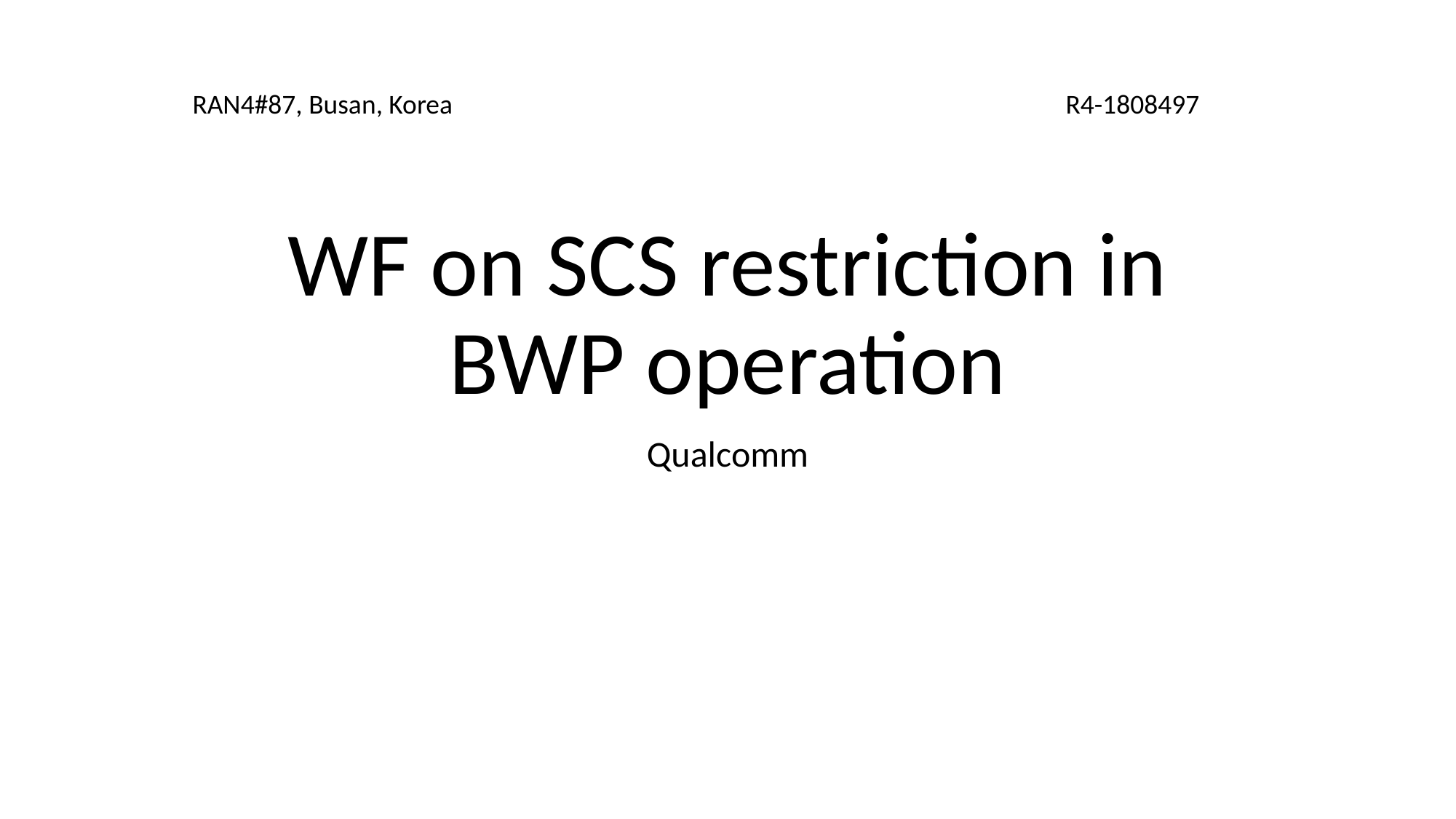

RAN4#87, Busan, Korea						R4-1808497
# WF on SCS restriction in BWP operation
Qualcomm